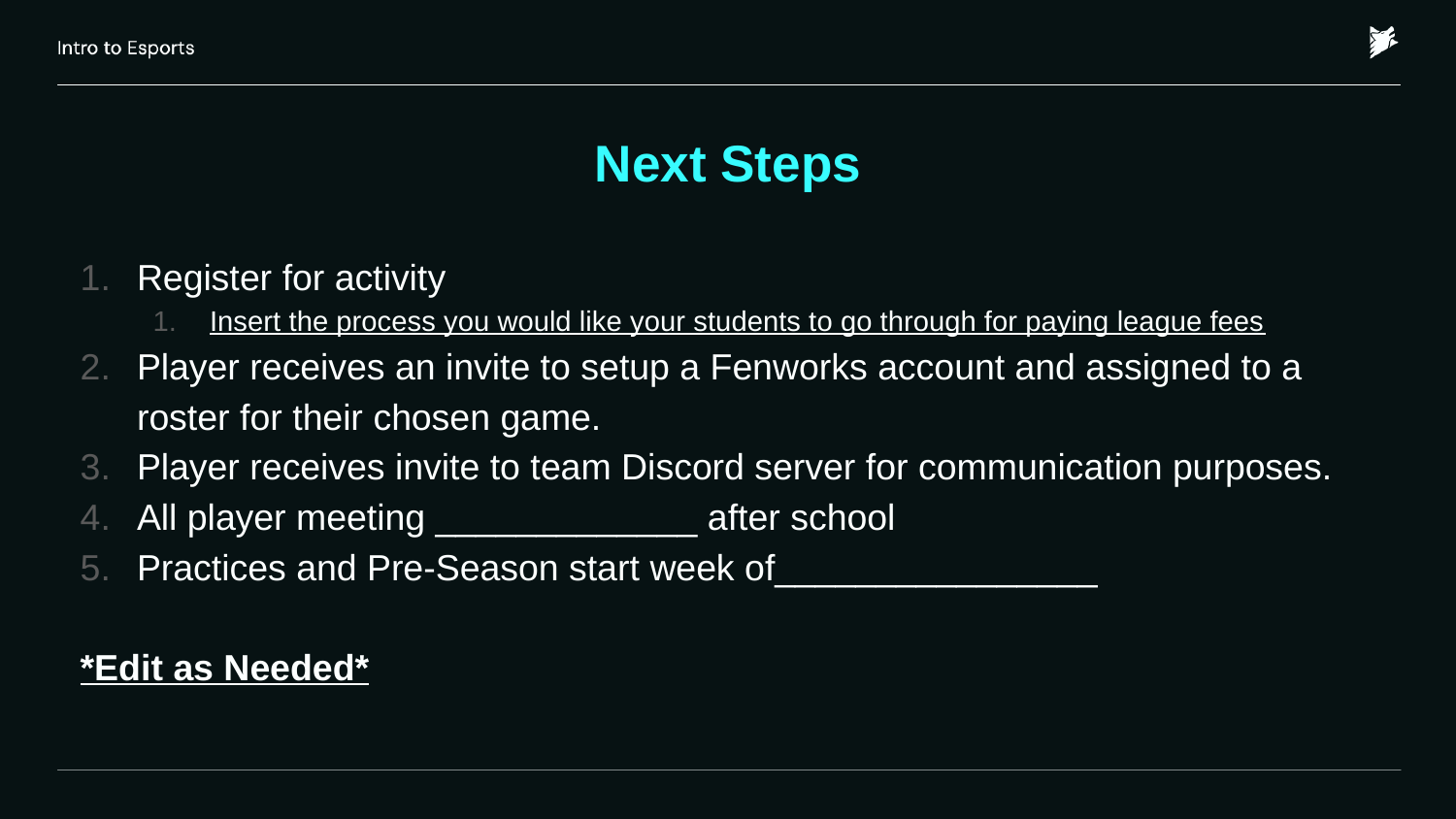

# Next Steps
Register for activity
Insert the process you would like your students to go through for paying league fees
Player receives an invite to setup a Fenworks account and assigned to a roster for their chosen game.
Player receives invite to team Discord server for communication purposes.
All player meeting _____________ after school
Practices and Pre-Season start week of________________

*Edit as Needed*